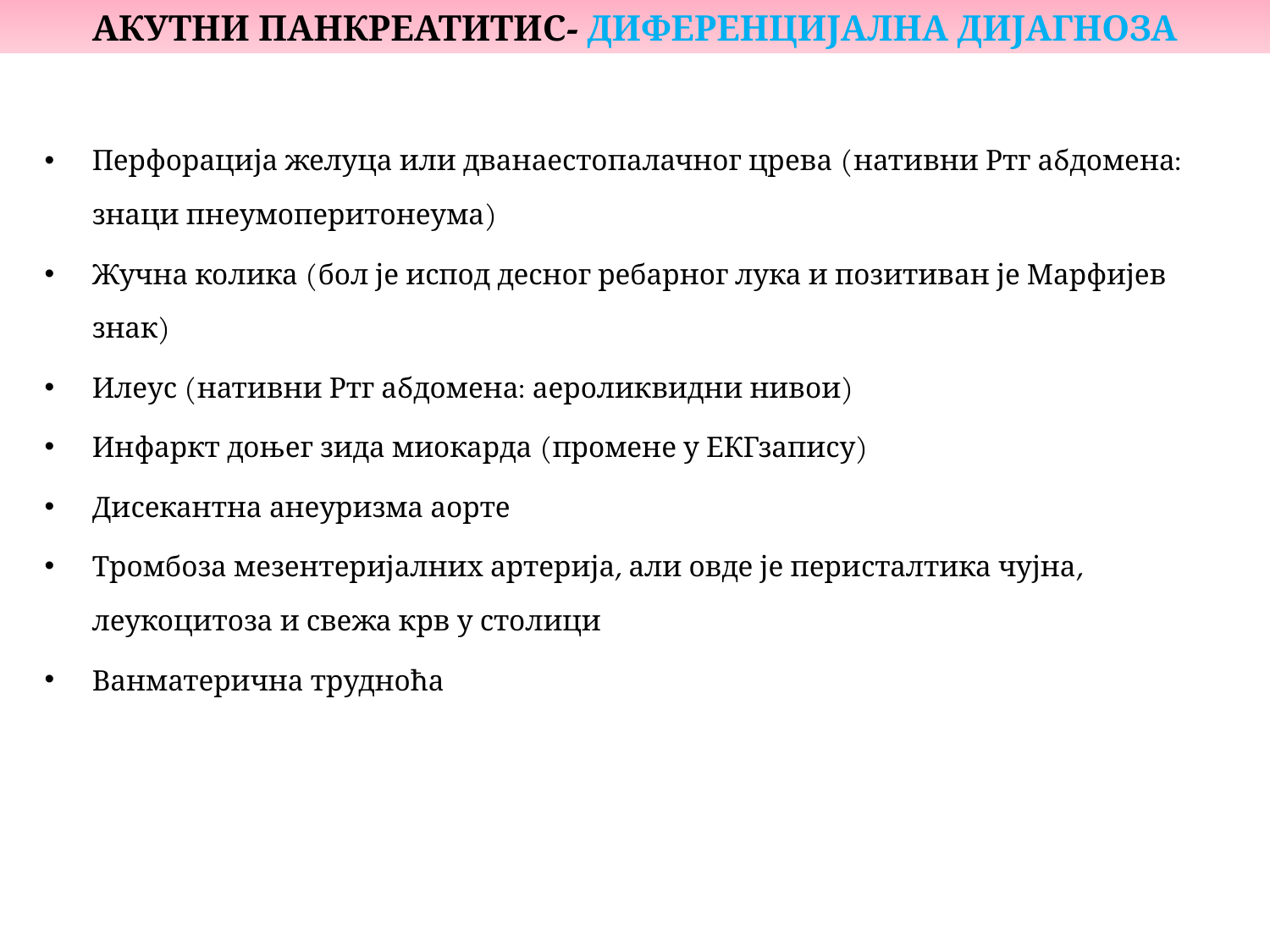

АКУТНИ ПАНКРЕАТИТИС- ДИФЕРЕНЦИЈАЛНА ДИЈАГНОЗА
Перфорација желуца или дванаестопалачног црева (нативни Ртг абдомена: знаци пнеумоперитонеума)
Жучна колика (бол је испод десног ребарног лука и позитиван је Марфијев знак)
Илеус (нативни Ртг абдомена: аероликвидни нивои)
Инфаркт доњег зида миокарда (промене у ЕКГзапису)
Дисекантна анеуризма аорте
Тромбоза мезентеријалних артерија, али овде је перисталтика чујна, леукоцитоза и свежа крв у столици
Ванматерична трудноћа